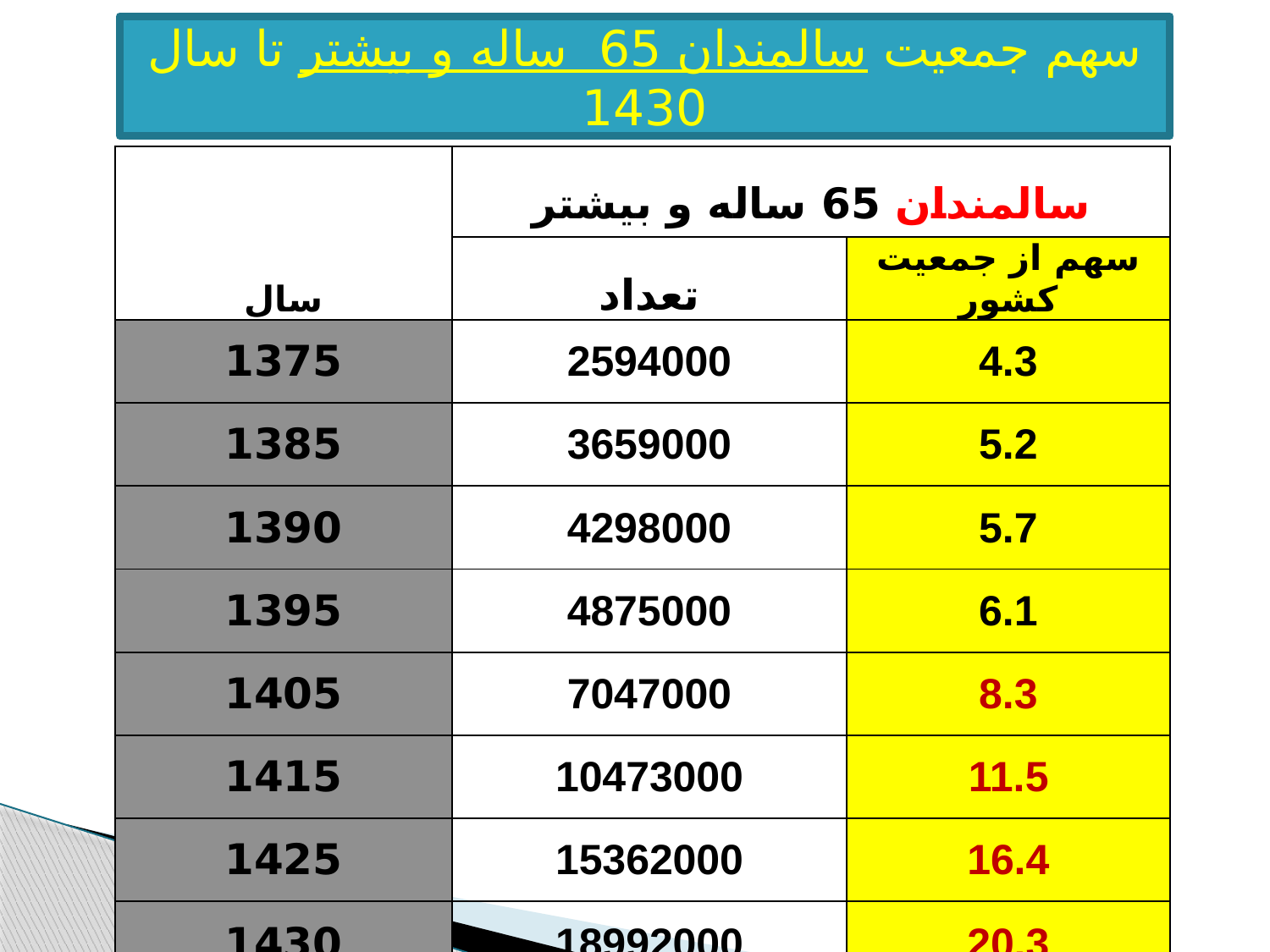

سهم جمعیت سالمندان 65  ساله و بیشتر تا سال 1430
| سال | سالمندان 65 ساله و بيشتر |  |
| --- | --- | --- |
|  | تعداد | سهم از جمعیت کشور |
| 1375 | 2594000 | 4.3 |
| 1385 | 3659000 | 5.2 |
| 1390 | 4298000 | 5.7 |
| 1395 | 4875000 | 6.1 |
| 1405 | 7047000 | 8.3 |
| 1415 | 10473000 | 11.5 |
| 1425 | 15362000 | 16.4 |
| 1430 | 18992000 | 20.3 |